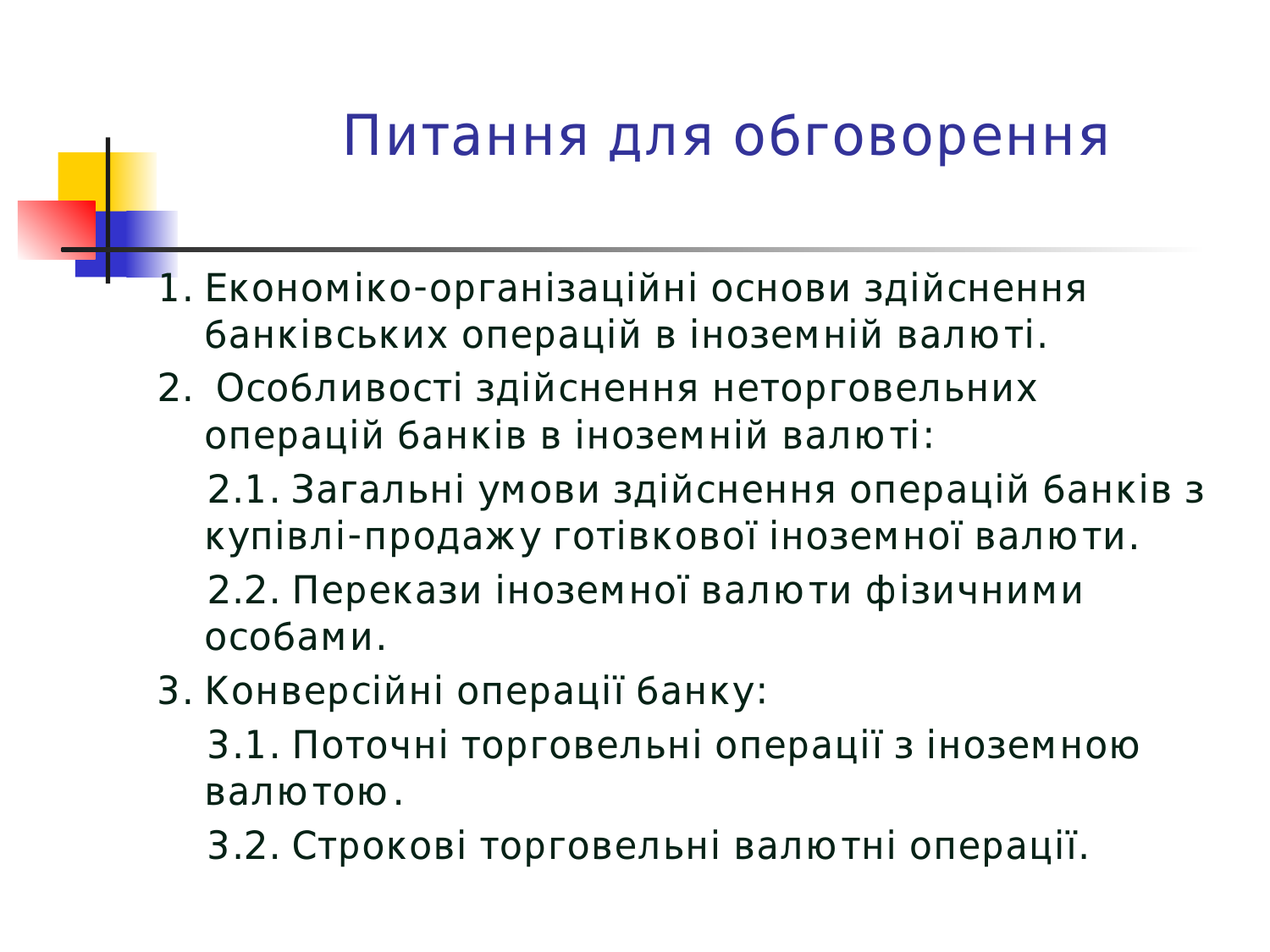

# Питання для обговорення
1.	Економіко-організаційні основи здійснення банківських операцій в іноземній валюті.
2.	 Особливості здійснення неторговельних операцій банків в іноземній валюті:
2.1. Загальні умови здійснення операцій банків з купівлі-продажу готівкової іноземної валюти.
2.2. Перекази іноземної валюти фізичними особами.
3.	Конверсійні операції банку:
3.1. Поточні торговельні операції з іноземною валютою.
3.2. Строкові торговельні валютні операції.